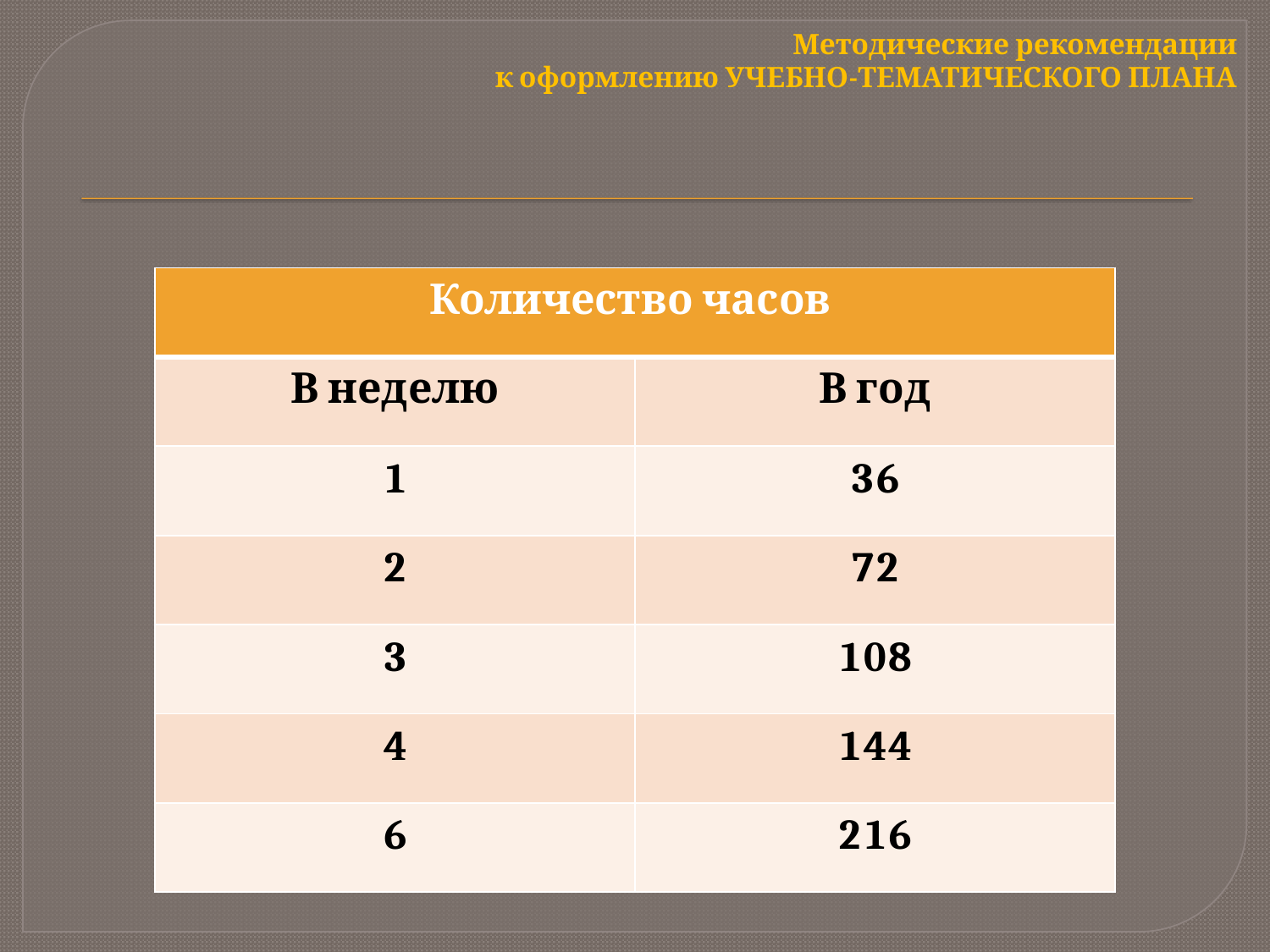

Методические рекомендации
к оформлению УЧЕБНО-ТЕМАТИЧЕСКОГО ПЛАНА

| Количество часов |  |
| --- | --- |
| В неделю | В год |
| 1 | 36 |
| 2 | 72 |
| 3 | 108 |
| 4 | 144 |
| 6 | 216 |